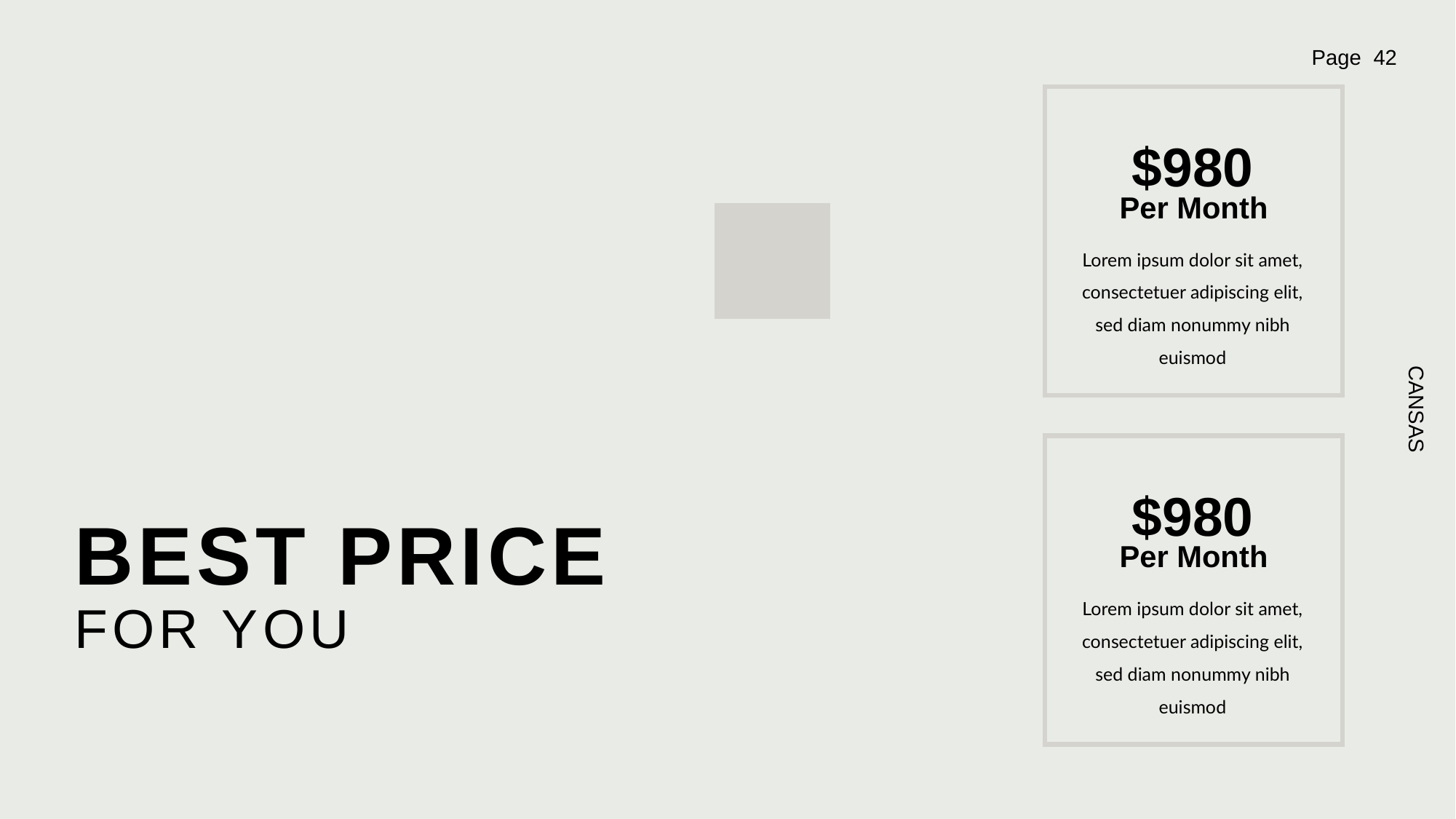

$980
Per Month

Lorem ipsum dolor sit amet, consectetuer adipiscing elit, sed diam nonummy nibh euismod

$980
BEST PRICE
Per Month
Lorem ipsum dolor sit amet, consectetuer adipiscing elit, sed diam nonummy nibh euismod
FOR YOU